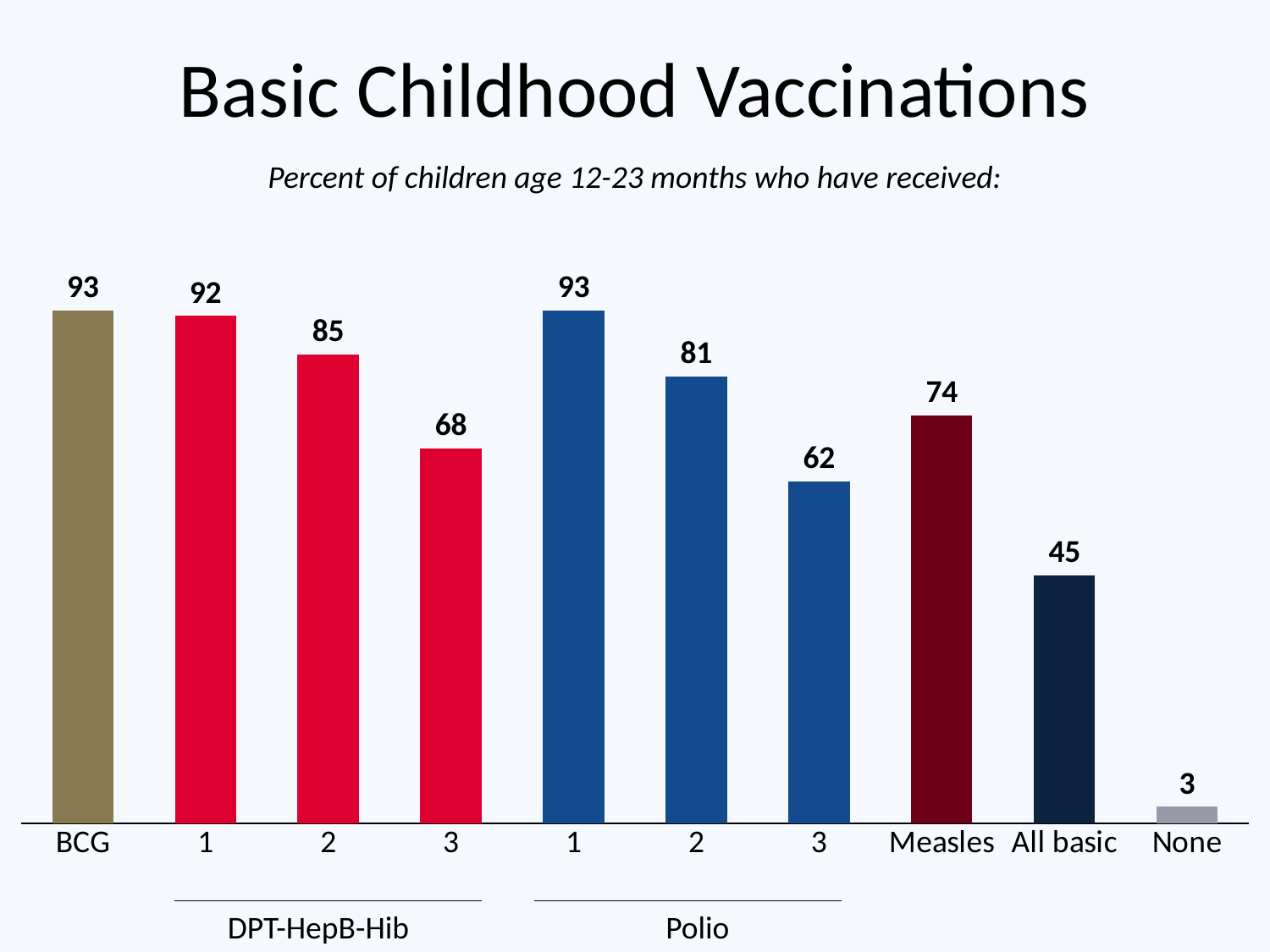

# Basic Childhood Vaccinations
Percent of children age 12-23 months who have received:

### Chart

| Category | Series 1 |
|---|---|
| BCG | 93.0 |
| 1 | 92.0 |
| 2 | 85.0 |
| 3 | 68.0 |
| 1 | 93.0 |
| 2 | 81.0 |
| 3 | 62.0 |
| Measles | 74.0 |
| All basic | 45.0 |
| None | 3.0 |
Polio
DPT-HepB-Hib